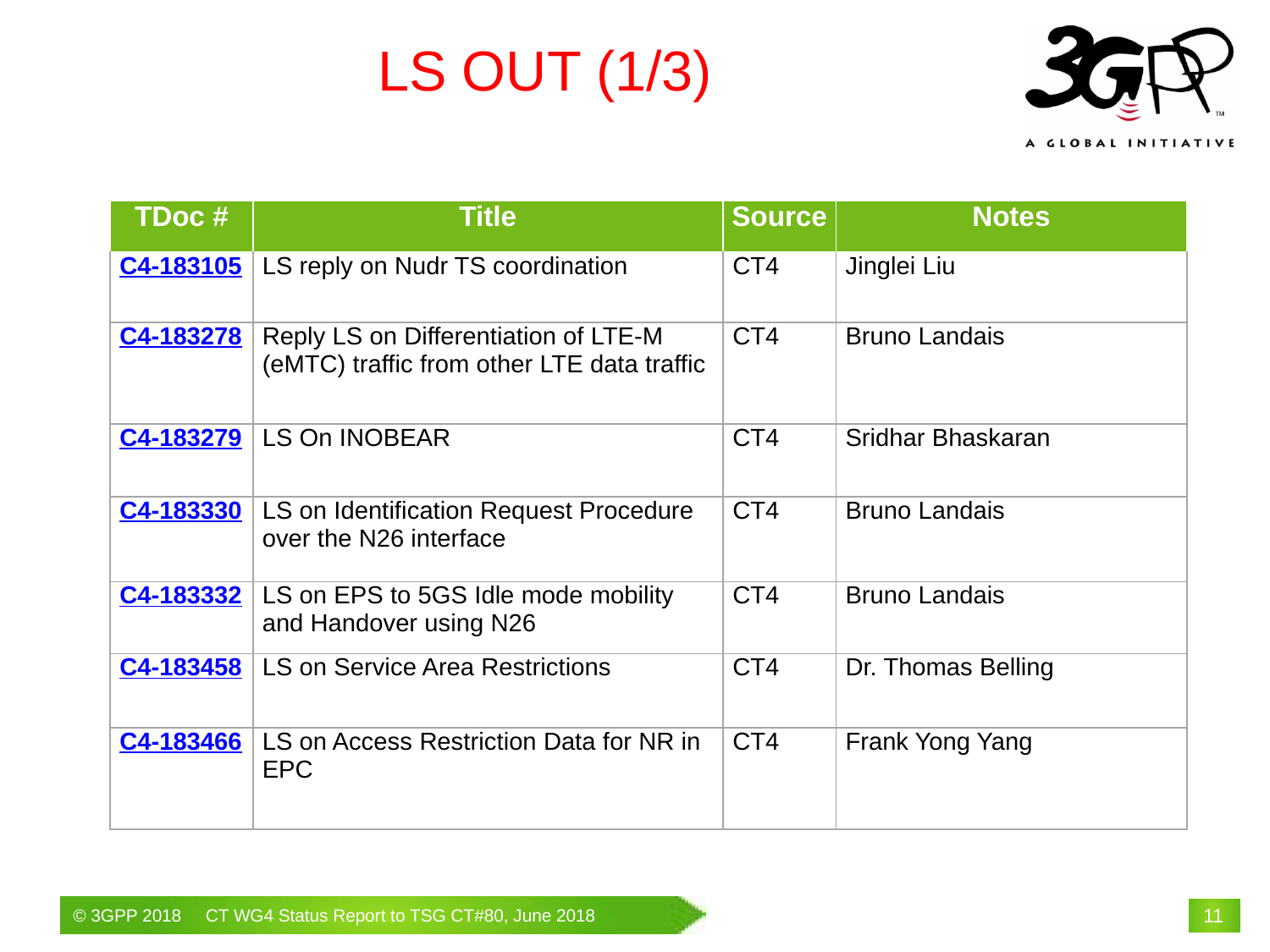

# LS OUT (1/3)
| TDoc # | Title | Source | Notes |
| --- | --- | --- | --- |
| C4-183105 | LS reply on Nudr TS coordination | CT4 | Jinglei Liu |
| C4-183278 | Reply LS on Differentiation of LTE-M (eMTC) traffic from other LTE data traffic | CT4 | Bruno Landais |
| C4-183279 | LS On INOBEAR | CT4 | Sridhar Bhaskaran |
| C4-183330 | LS on Identification Request Procedure over the N26 interface | CT4 | Bruno Landais |
| C4-183332 | LS on EPS to 5GS Idle mode mobility and Handover using N26 | CT4 | Bruno Landais |
| C4-183458 | LS on Service Area Restrictions | CT4 | Dr. Thomas Belling |
| C4-183466 | LS on Access Restriction Data for NR in EPC | CT4 | Frank Yong Yang |